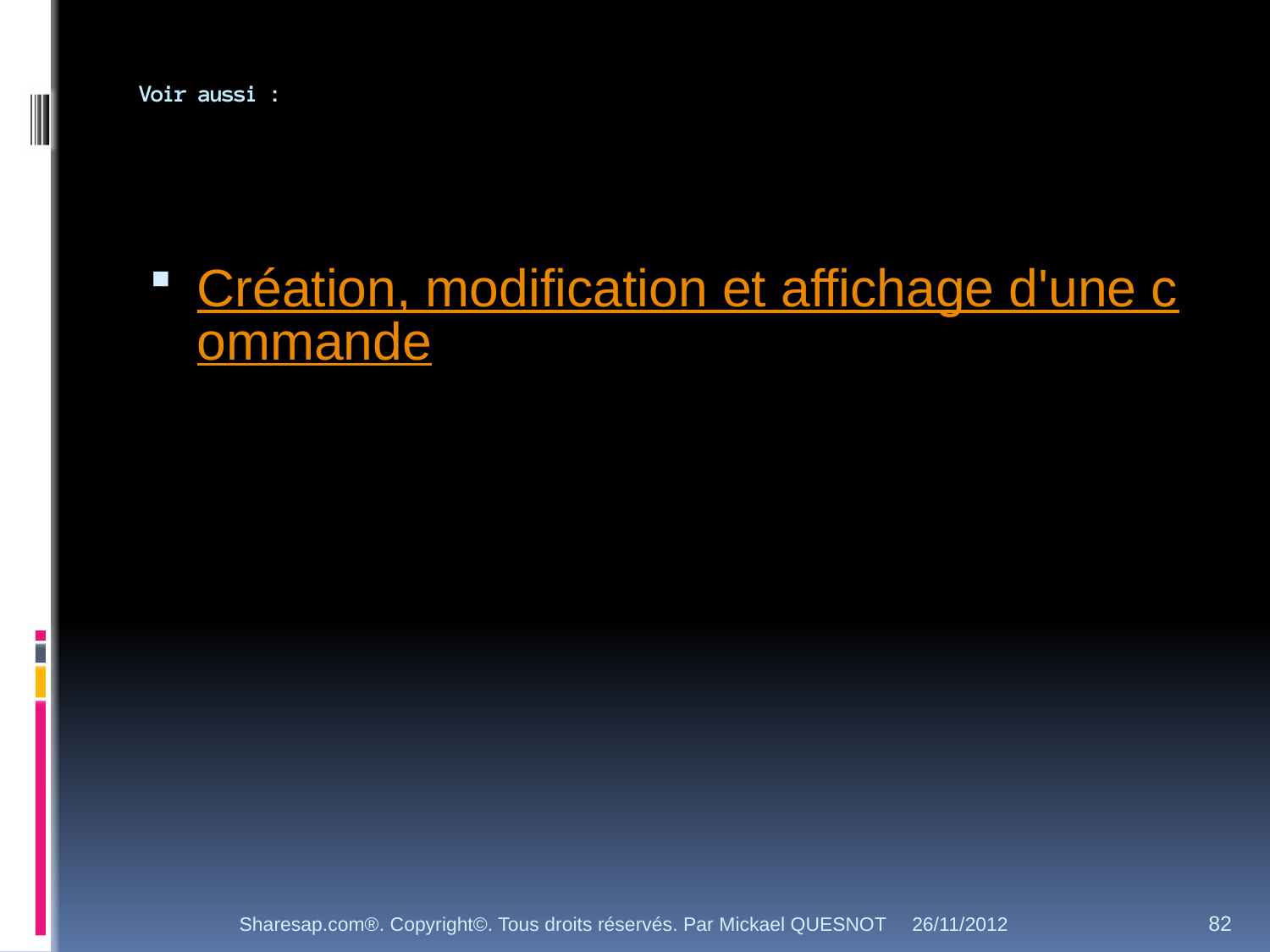

# Voir aussi :
Création, modification et affichage d'une commande
Sharesap.com®. Copyright©. Tous droits réservés. Par Mickael QUESNOT
26/11/2012
82